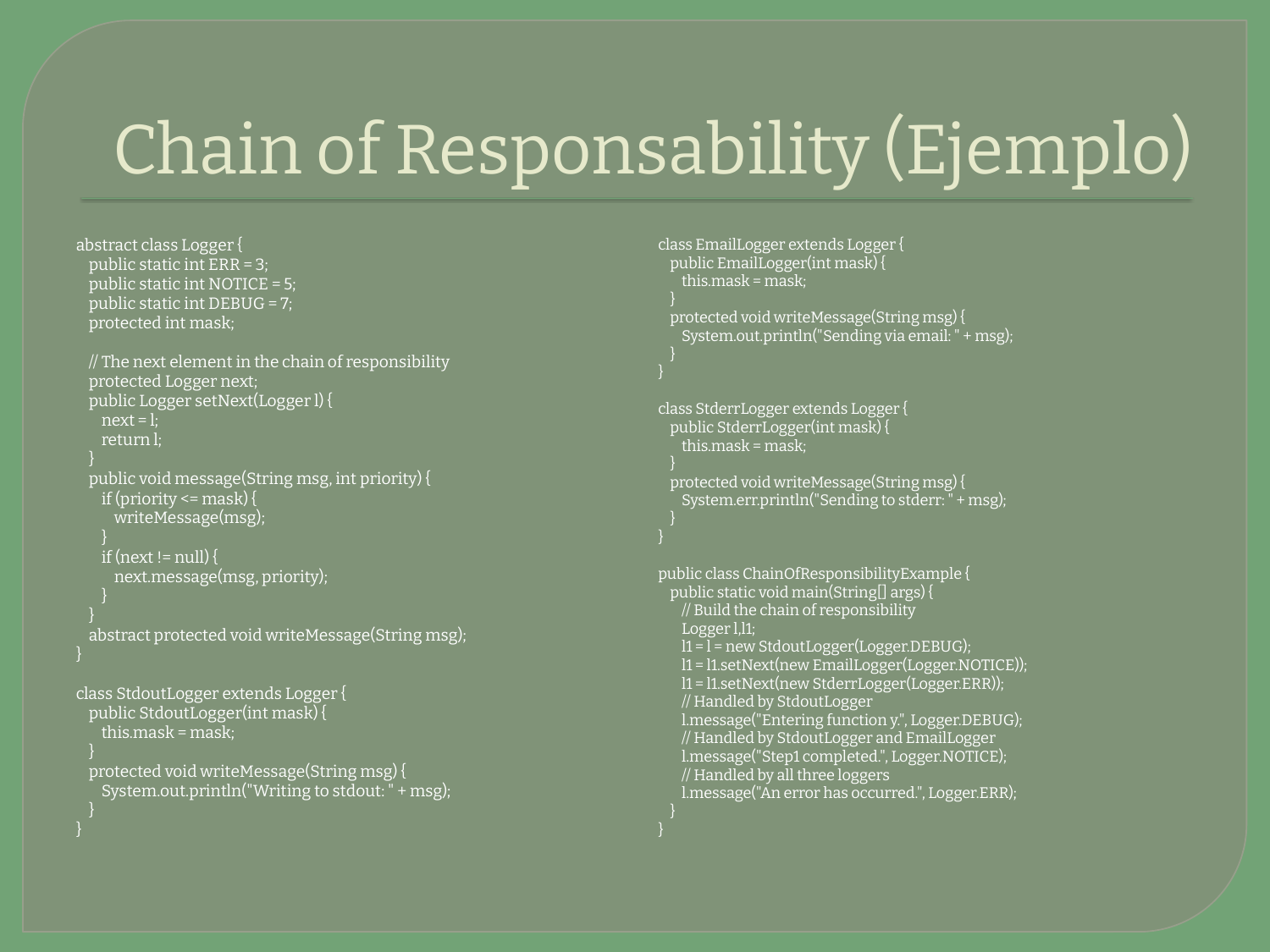

# Chain of Responsability (Ejemplo)
abstract class Logger {
    public static int ERR = 3;
    public static int NOTICE = 5;
    public static int DEBUG = 7;
    protected int mask;

    // The next element in the chain of responsibility
    protected Logger next;
    public Logger setNext(Logger l) {
        next = l;
        return l;
    }
    public void message(String msg, int priority) {
        if (priority <= mask) {
            writeMessage(msg);
        }
        if (next != null) {
            next.message(msg, priority);
        }
    }
    abstract protected void writeMessage(String msg);
}

class StdoutLogger extends Logger {
    public StdoutLogger(int mask) {
        this.mask = mask;
    }
    protected void writeMessage(String msg) {
        System.out.println("Writing to stdout: " + msg);
    }
}

class EmailLogger extends Logger {
    public EmailLogger(int mask) {
        this.mask = mask;
    }
    protected void writeMessage(String msg) {
        System.out.println("Sending via email: " + msg);
    }
}

class StderrLogger extends Logger {
    public StderrLogger(int mask) {
        this.mask = mask;
    }
    protected void writeMessage(String msg) {
        System.err.println("Sending to stderr: " + msg);
    }
}

public class ChainOfResponsibilityExample {
    public static void main(String[] args) {
        // Build the chain of responsibility
        Logger l,l1;
        l1 = l = new StdoutLogger(Logger.DEBUG);
        l1 = l1.setNext(new EmailLogger(Logger.NOTICE));
        l1 = l1.setNext(new StderrLogger(Logger.ERR));
        // Handled by StdoutLogger
        l.message("Entering function y.", Logger.DEBUG);
        // Handled by StdoutLogger and EmailLogger
        l.message("Step1 completed.", Logger.NOTICE);
        // Handled by all three loggers
        l.message("An error has occurred.", Logger.ERR);
    }
}